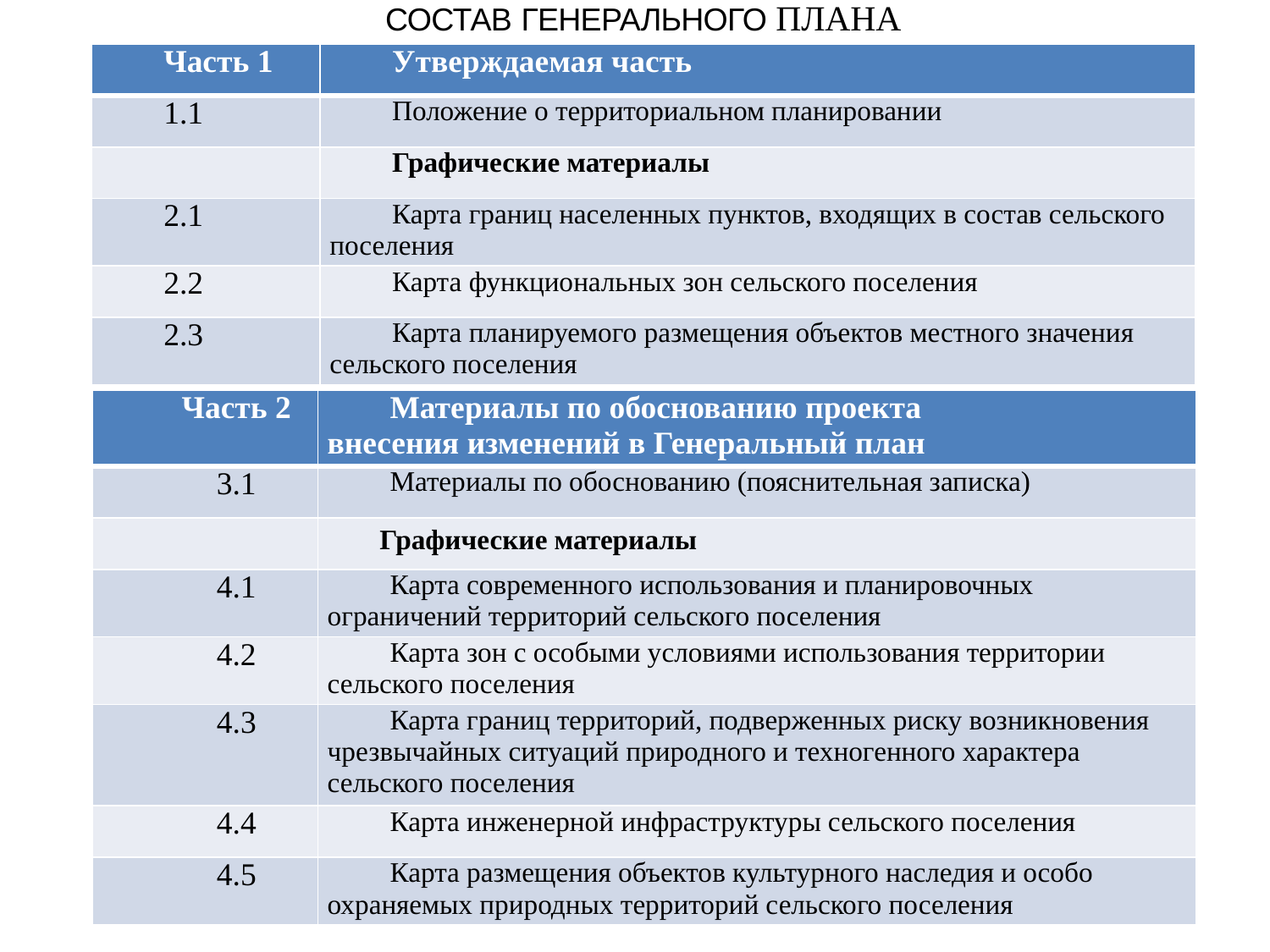

СОСТАВ ГЕНЕРАЛЬНОГО ПЛАНА
| Часть 1 | Утверждаемая часть |
| --- | --- |
| 1.1 | Положение о территориальном планировании |
|  | Графические материалы |
| 2.1 | Карта границ населенных пунктов, входящих в состав сельского поселения |
| 2.2 | Карта функциональных зон сельского поселения |
| 2.3 | Карта планируемого размещения объектов местного значения сельского поселения |
| Часть 2 | Материалы по обоснованию проекта внесения изменений в Генеральный план |
| --- | --- |
| 3.1 | Материалы по обоснованию (пояснительная записка) |
|  | Графические материалы |
| 4.1 | Карта современного использования и планировочных ограничений территорий сельского поселения |
| 4.2 | Карта зон с особыми условиями использования территории сельского поселения |
| 4.3 | Карта границ территорий, подверженных риску возникновения чрезвычайных ситуаций природного и техногенного характера сельского поселения |
| 4.4 | Карта инженерной инфраструктуры сельского поселения |
| 4.5 | Карта размещения объектов культурного наследия и особо охраняемых природных территорий сельского поселения |